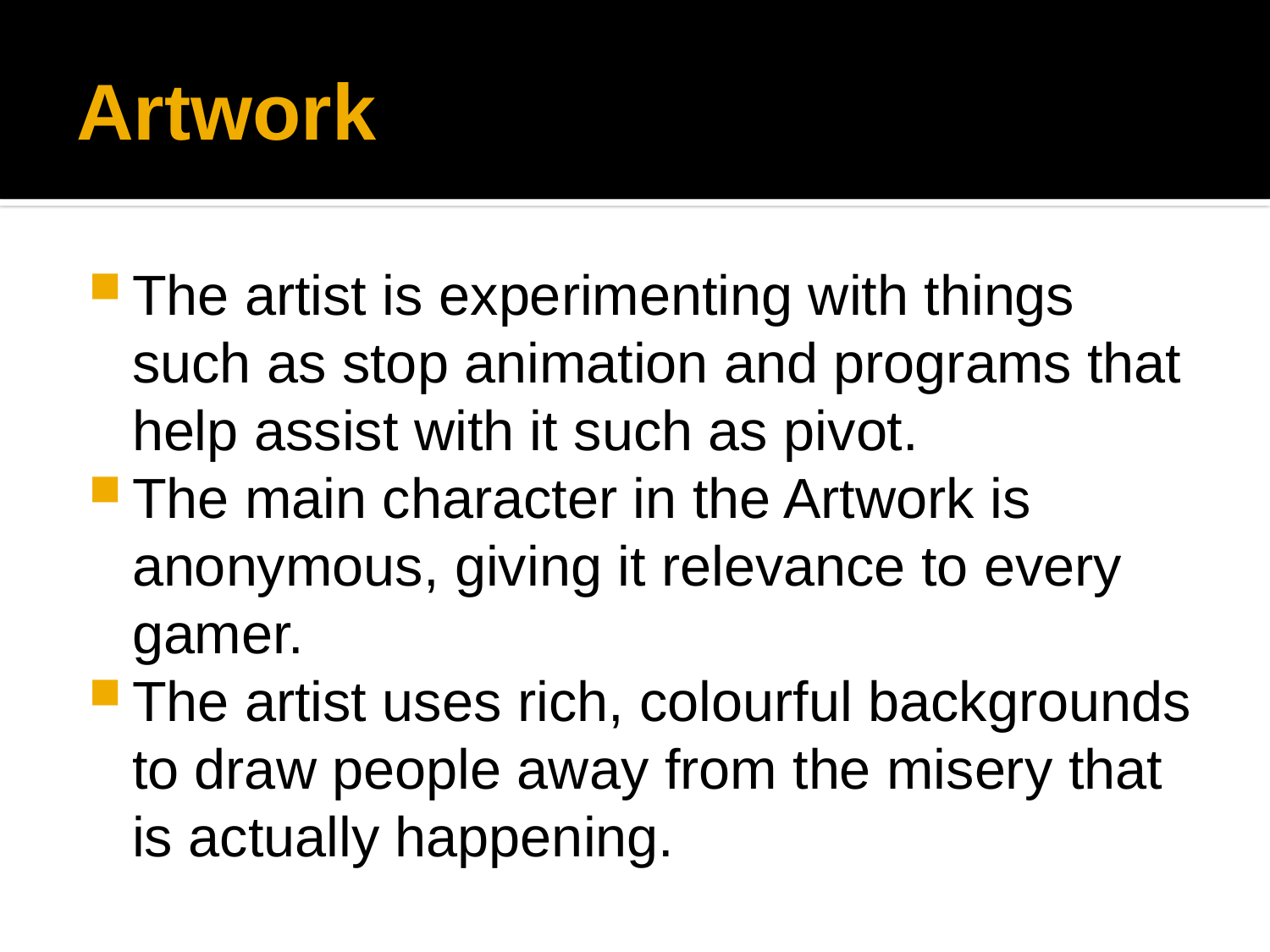

# Artwork
The artist is experimenting with things such as stop animation and programs that help assist with it such as pivot.
The main character in the Artwork is anonymous, giving it relevance to every gamer.
The artist uses rich, colourful backgrounds to draw people away from the misery that is actually happening.